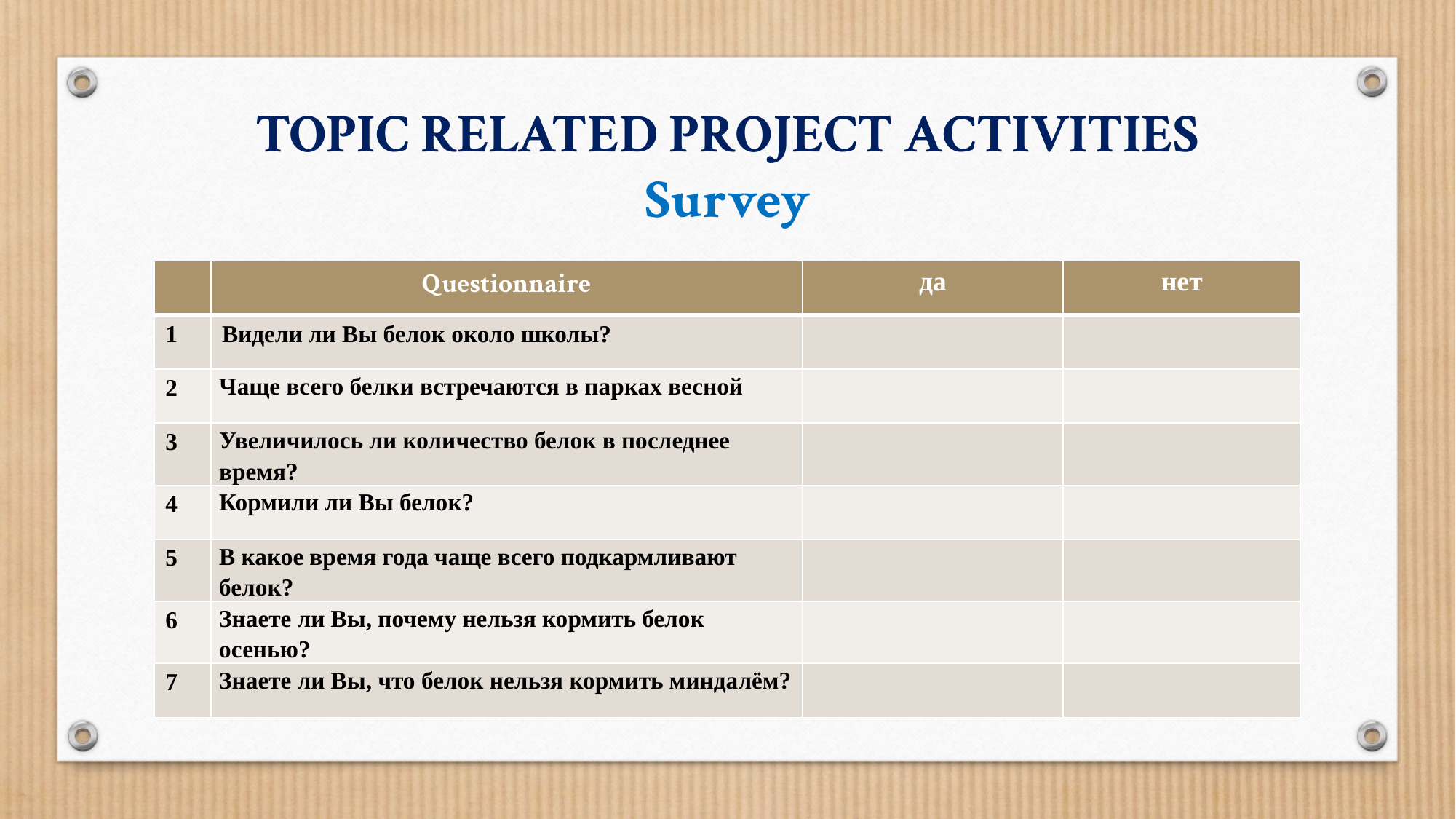

# TOPIC RELATED PROJECT ACTIVITIES Survey
|  | Questionnaire | да | нет |
| --- | --- | --- | --- |
| 1 | Видели ли Вы белок около школы? |  |  |
| 2 | Чаще всего белки встречаются в парках весной |  |  |
| 3 | Увеличилось ли количество белок в последнее время? |  |  |
| 4 | Кормили ли Вы белок? |  |  |
| 5 | В какое время года чаще всего подкармливают белок? |  |  |
| 6 | Знаете ли Вы, почему нельзя кормить белок осенью? |  |  |
| 7 | Знаете ли Вы, что белок нельзя кормить миндалём? |  |  |